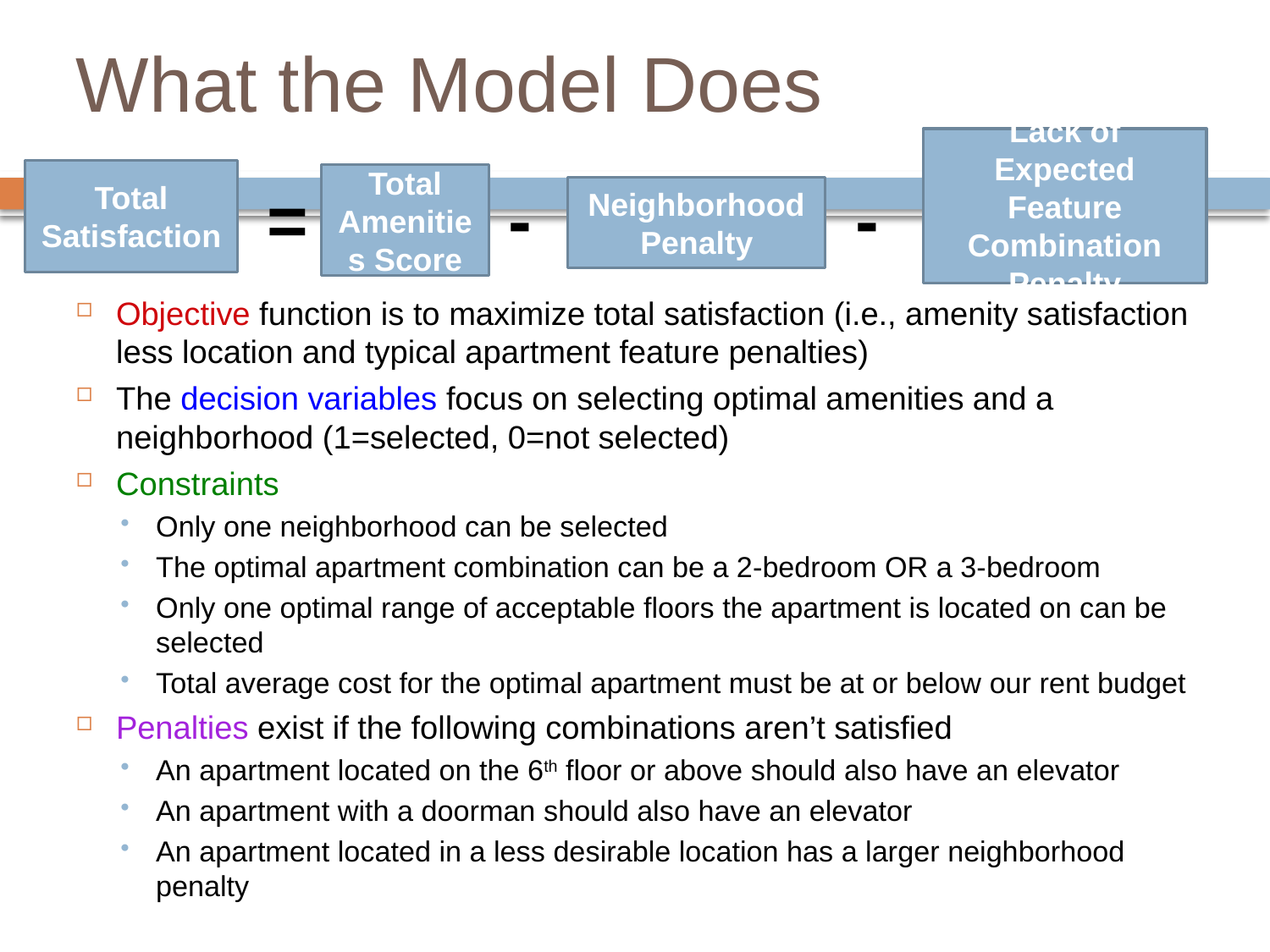

# What the Model Does
Lack of Expected Feature Combination Penalty
Total Satisfaction
Total Amenities Score
=
-
-
Neighborhood Penalty
Objective function is to maximize total satisfaction (i.e., amenity satisfaction less location and typical apartment feature penalties)
The decision variables focus on selecting optimal amenities and a neighborhood (1=selected, 0=not selected)
Constraints
Only one neighborhood can be selected
The optimal apartment combination can be a 2-bedroom OR a 3-bedroom
Only one optimal range of acceptable floors the apartment is located on can be selected
Total average cost for the optimal apartment must be at or below our rent budget
Penalties exist if the following combinations aren’t satisfied
An apartment located on the 6th floor or above should also have an elevator
An apartment with a doorman should also have an elevator
An apartment located in a less desirable location has a larger neighborhood penalty